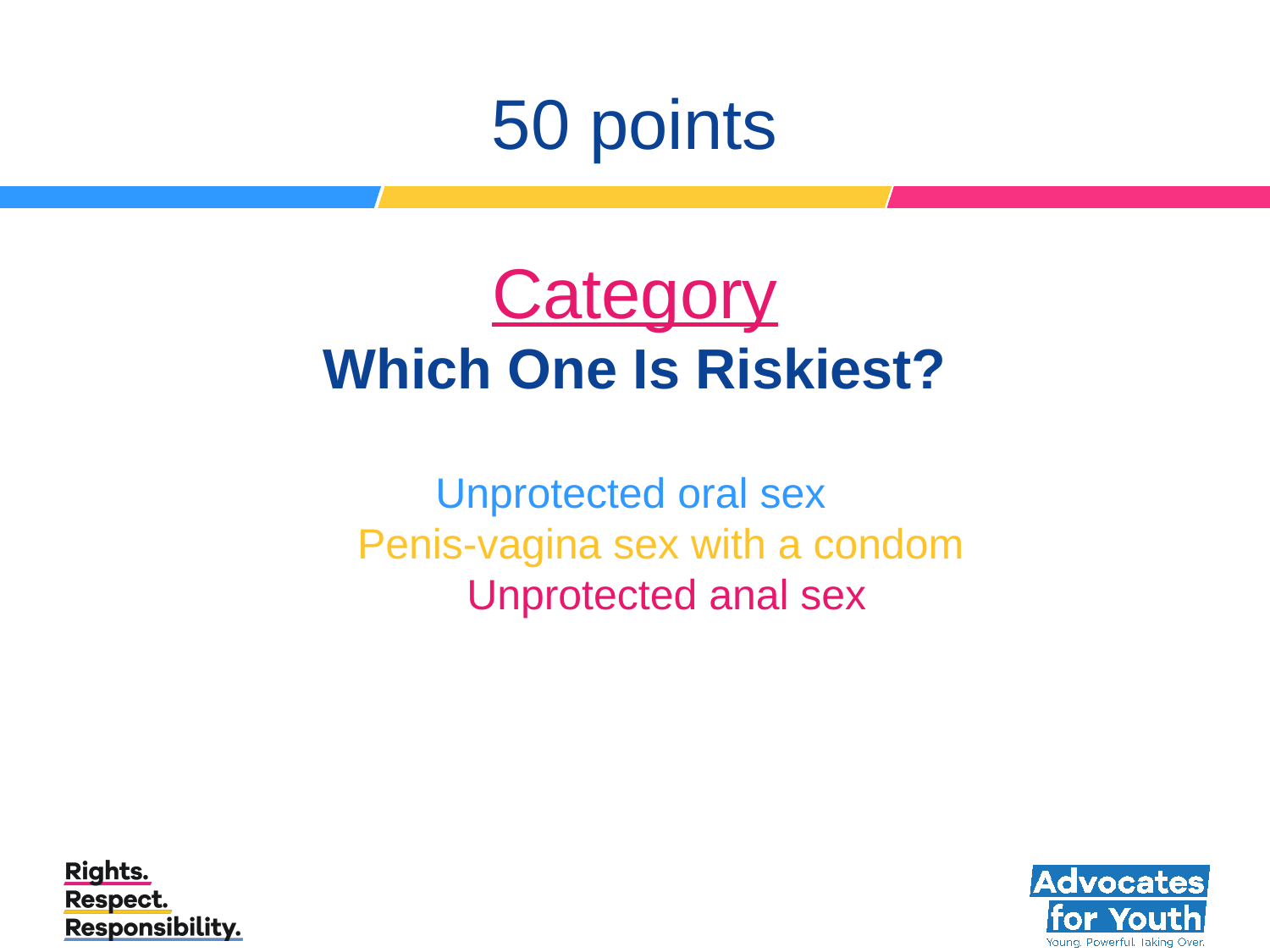

# 50 points Category Which One Is Riskiest?
Unprotected oral sex
Penis-vagina sex with a condom
Unprotected anal sex